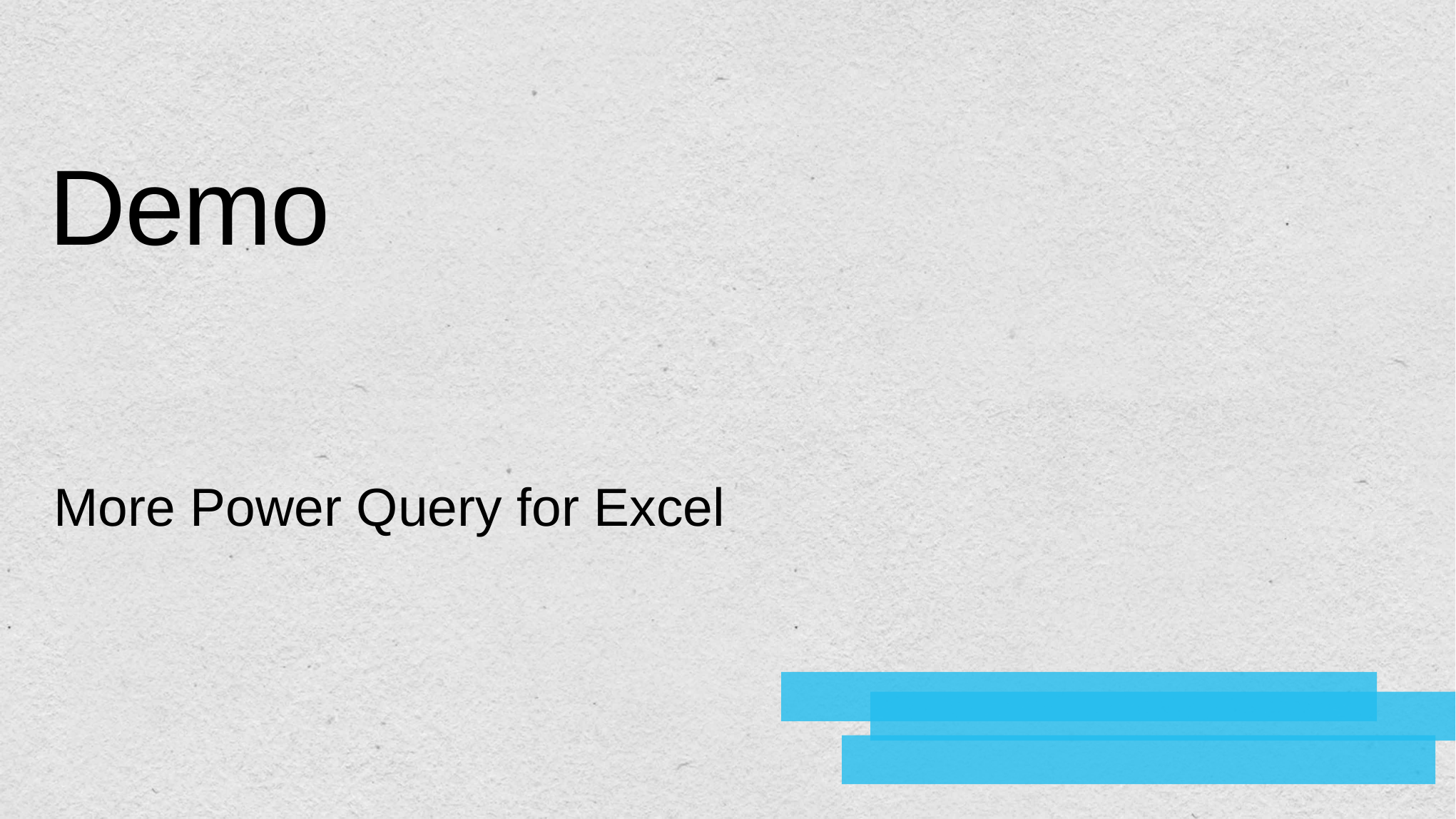

# Demo
More Power Query for Excel